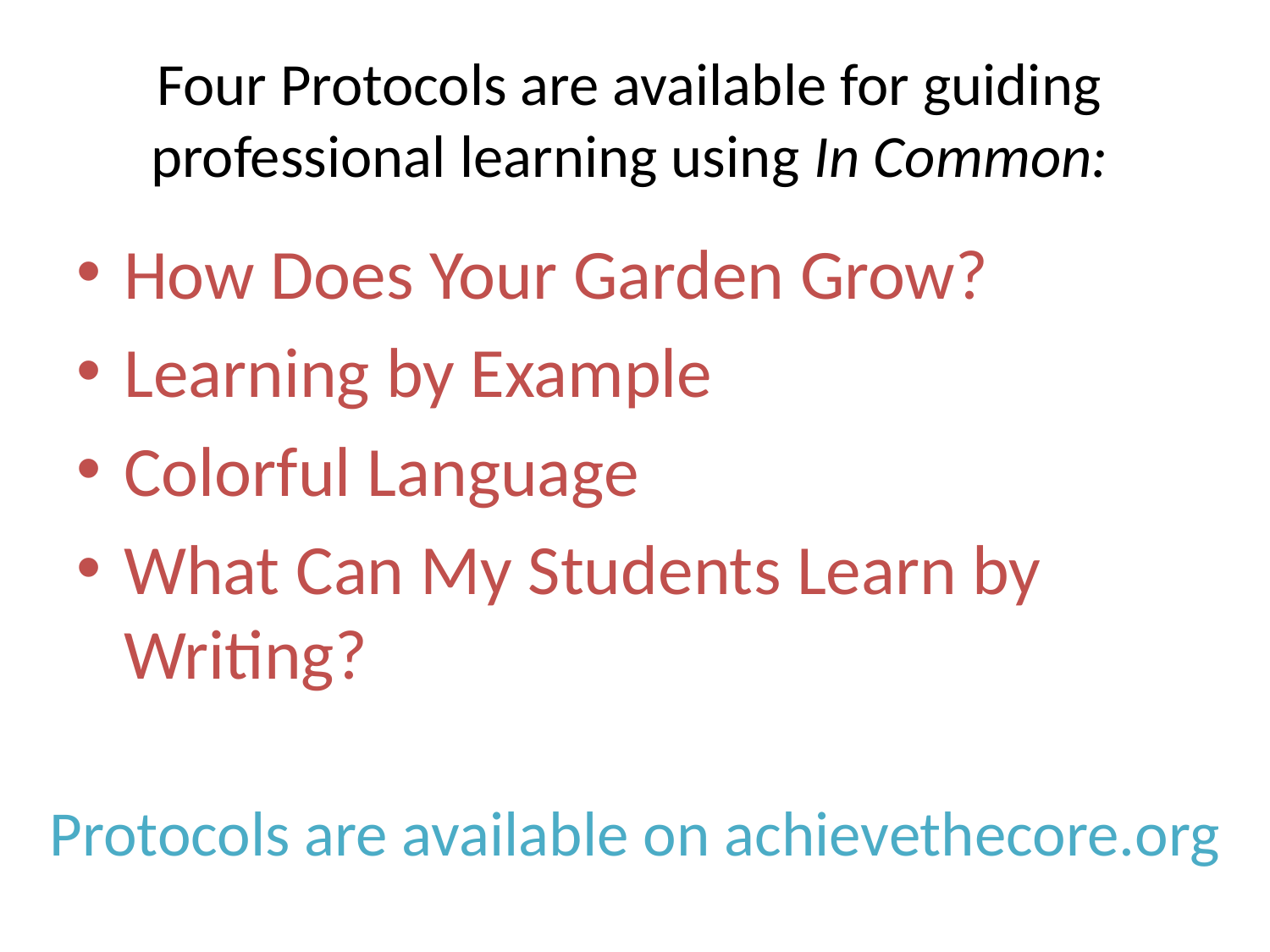

# Four Protocols are available for guiding professional learning using In Common:
How Does Your Garden Grow?
Learning by Example
Colorful Language
What Can My Students Learn by Writing?

Protocols are available on achievethecore.org